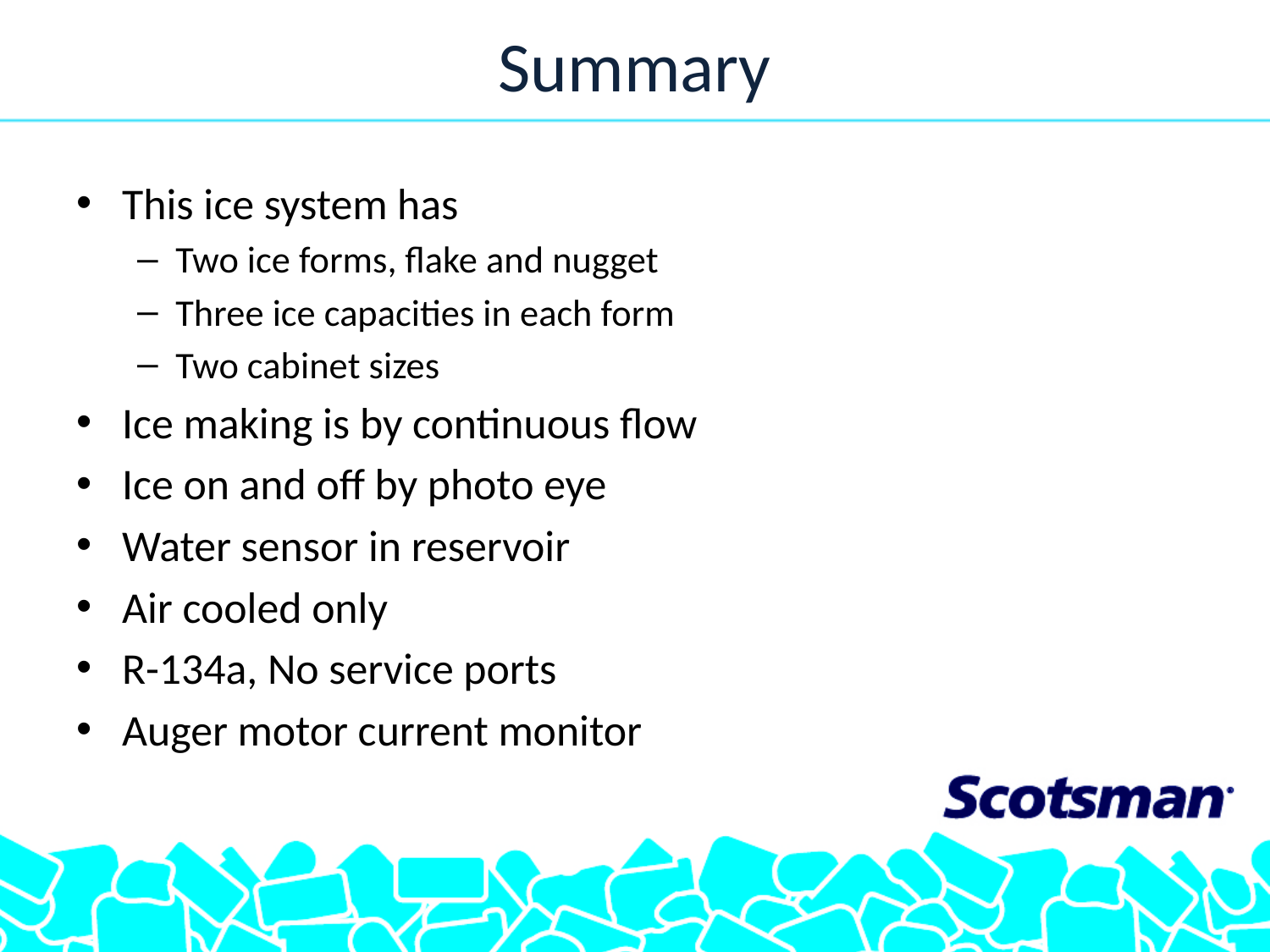

# Summary
This ice system has
Two ice forms, flake and nugget
Three ice capacities in each form
Two cabinet sizes
Ice making is by continuous flow
Ice on and off by photo eye
Water sensor in reservoir
Air cooled only
R-134a, No service ports
Auger motor current monitor